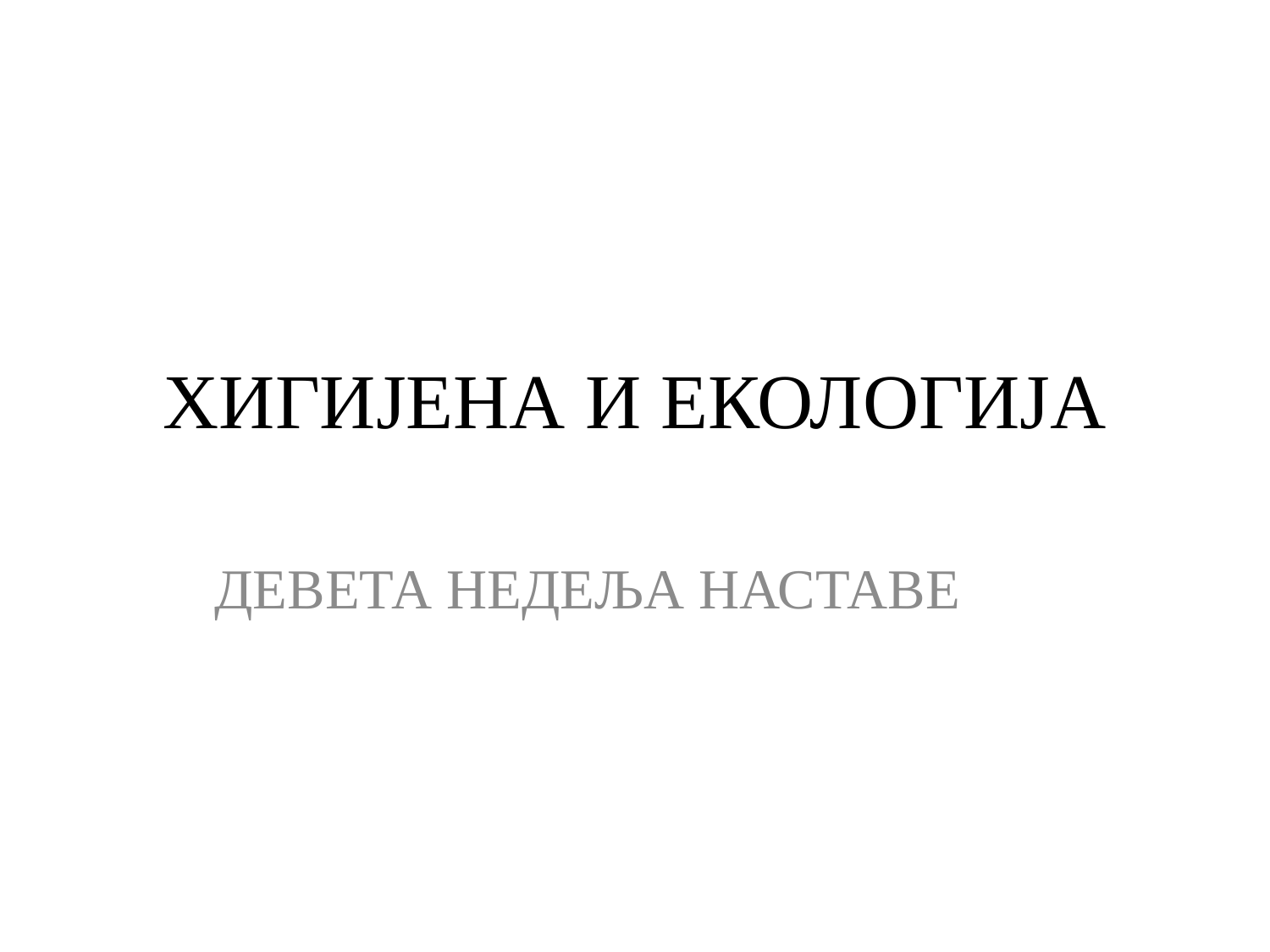

# ХИГИЈЕНА И ЕКОЛОГИЈА
	ДЕВЕТА НЕДЕЉА НАСТАВЕ